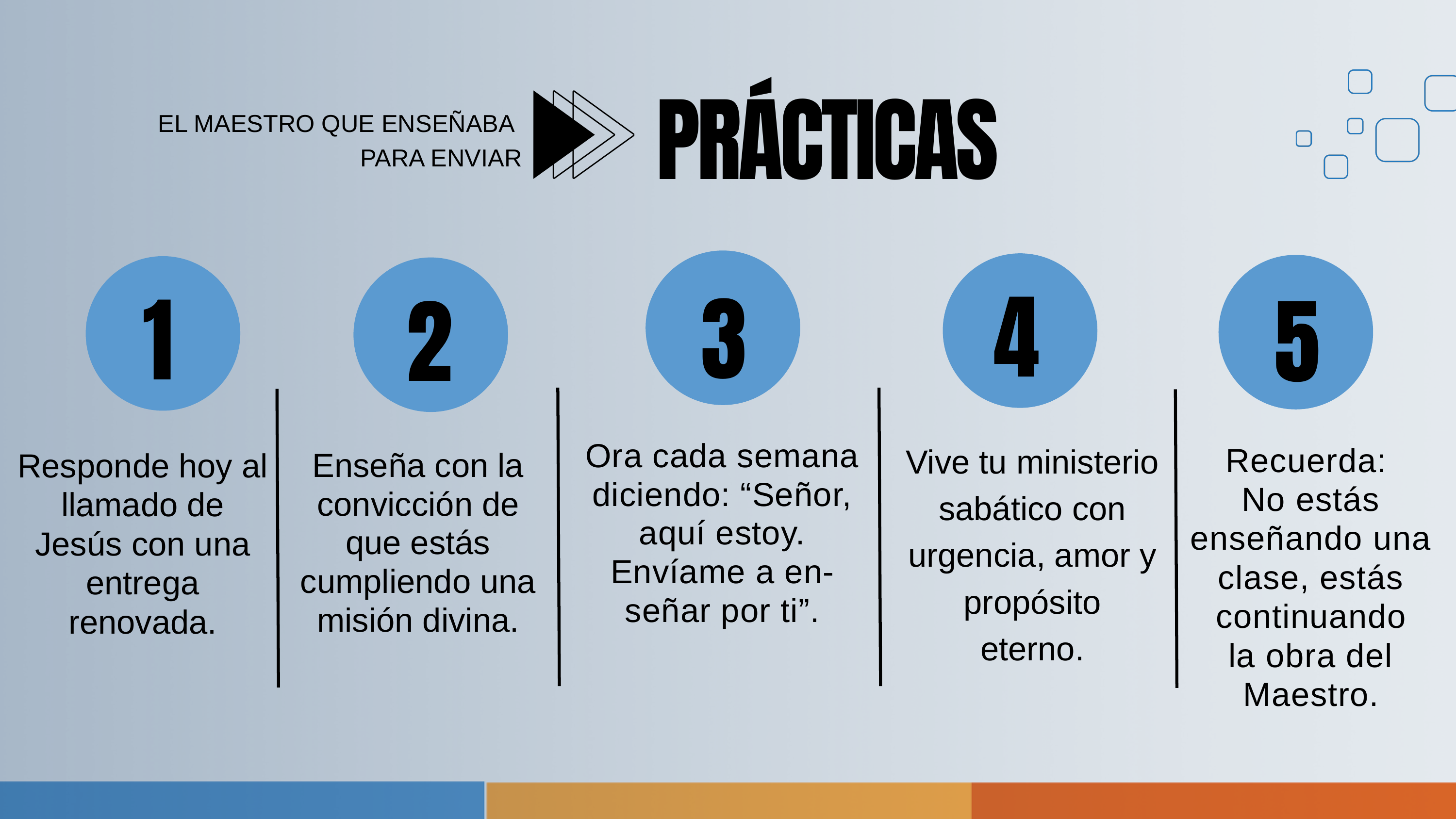

PRÁCTICAS

EL MAESTRO QUE ENSEÑABA
PARA ENVIAR

4
3
1
2
5

Vive tu ministerio sabático con urgencia, amor y propósito
eterno.
Ora cada semana diciendo: “Señor, aquí estoy. Envíame a en-
señar por ti”.
Recuerda:
No estás enseñando una clase, estás continuando
la obra del Maestro.
Responde hoy al llamado de Jesús con una entrega renovada.
Enseña con la convicción de que estás cumpliendo una misión divina.